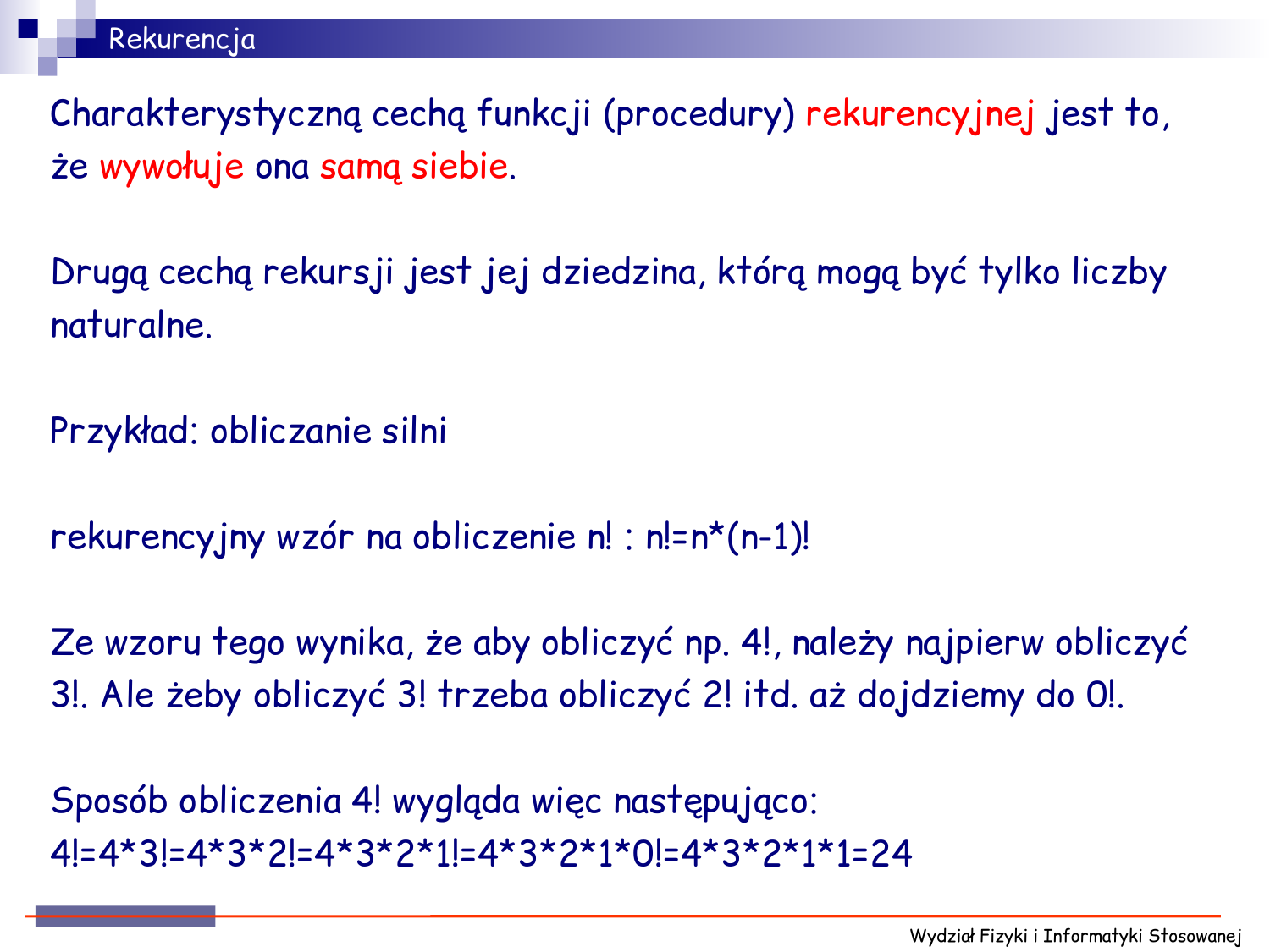

Rekurencja
Charakterystyczną cechą funkcji (procedury) rekurencyjnej jest to, że wywołuje ona samą siebie.

Drugą cechą rekursji jest jej dziedzina, którą mogą być tylko liczby naturalne.
Przykład: obliczanie silni
rekurencyjny wzór na obliczenie n! : n!=n*(n-1)!
Ze wzoru tego wynika, że aby obliczyć np. 4!, należy najpierw obliczyć 3!. Ale żeby obliczyć 3! trzeba obliczyć 2! itd. aż dojdziemy do 0!.
Sposób obliczenia 4! wygląda więc następująco:
4!=4*3!=4*3*2!=4*3*2*1!=4*3*2*1*0!=4*3*2*1*1=24

Wydział Fizyki i Informatyki Stosowanej